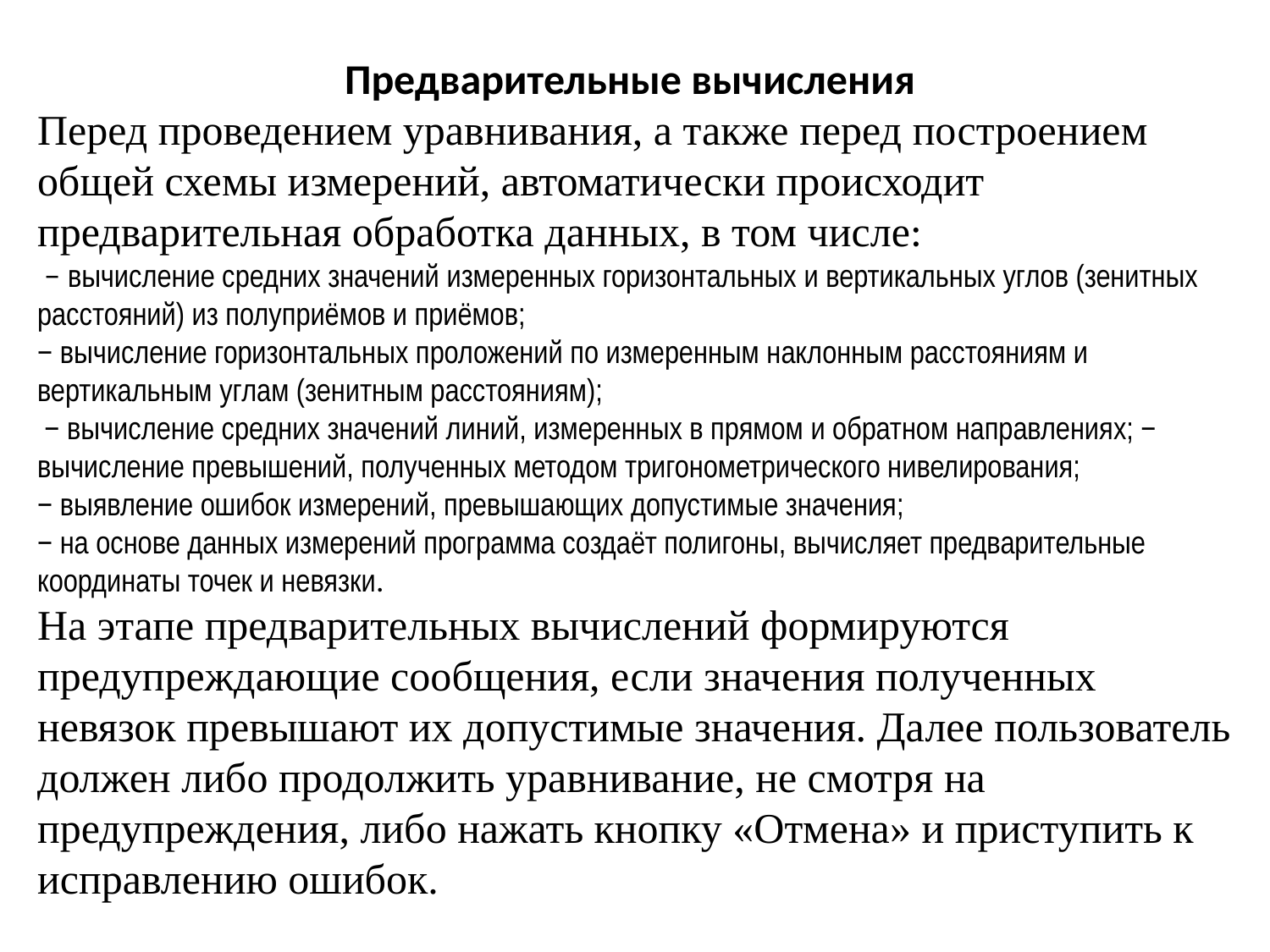

Предварительные вычисления
Перед проведением уравнивания, а также перед построением общей схемы измерений, автоматически происходит предварительная обработка данных, в том числе:
 − вычисление средних значений измеренных горизонтальных и вертикальных углов (зенитных расстояний) из полуприёмов и приёмов;
− вычисление горизонтальных проложений по измеренным наклонным расстояниям и вертикальным углам (зенитным расстояниям);
 − вычисление средних значений линий, измеренных в прямом и обратном направлениях; − вычисление превышений, полученных методом тригонометрического нивелирования;
− выявление ошибок измерений, превышающих допустимые значения;
− на основе данных измерений программа создаёт полигоны, вычисляет предварительные координаты точек и невязки.
На этапе предварительных вычислений формируются предупреждающие сообщения, если значения полученных невязок превышают их допустимые значения. Далее пользователь должен либо продолжить уравнивание, не смотря на предупреждения, либо нажать кнопку «Отмена» и приступить к исправлению ошибок.